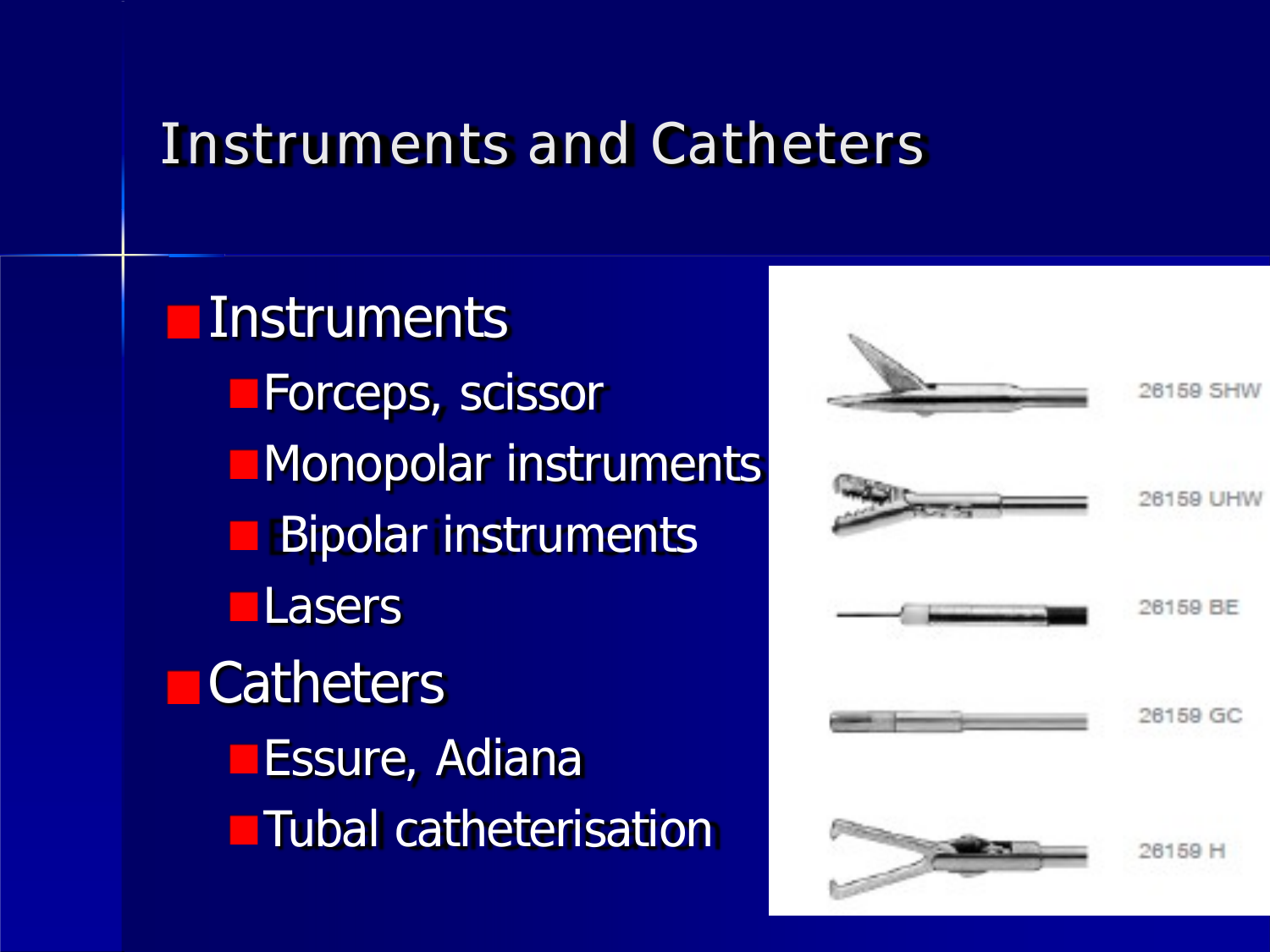

# Instruments and Catheters

Instruments
Forceps, scissor  Monopolar instruments  Bipolar instruments  Lasers
Catheters
Essure, Adiana  Tubal catheterisation